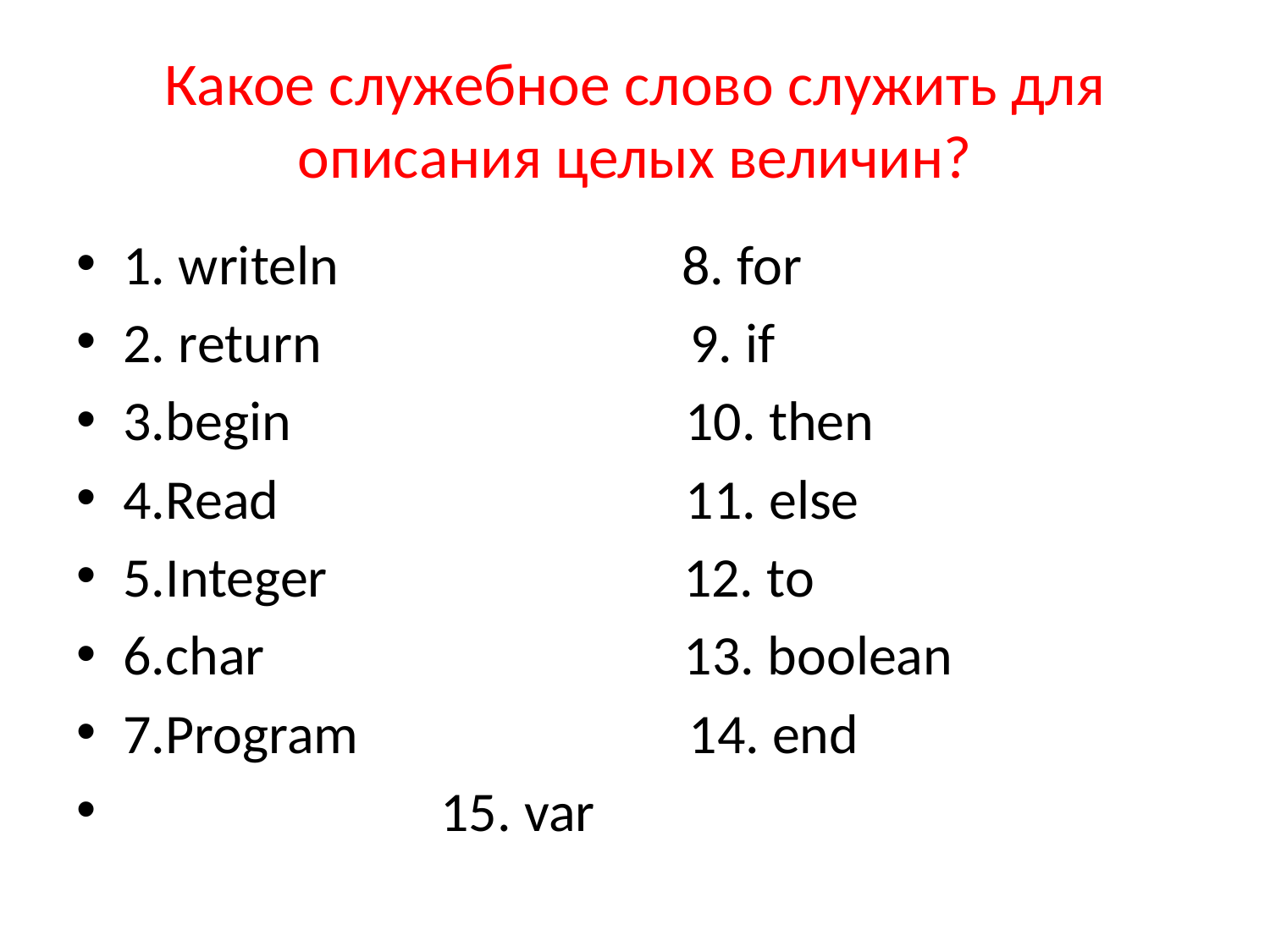

# Какое служебное слово служить для описания целых величин?
1. writeln                           8. for
2. return                             9. if
3.begin                               10. then
4.Read                                11. else
5.Integer                            12. to
6.char                                 13. boolean
7.Program                          14. end
                         15. var